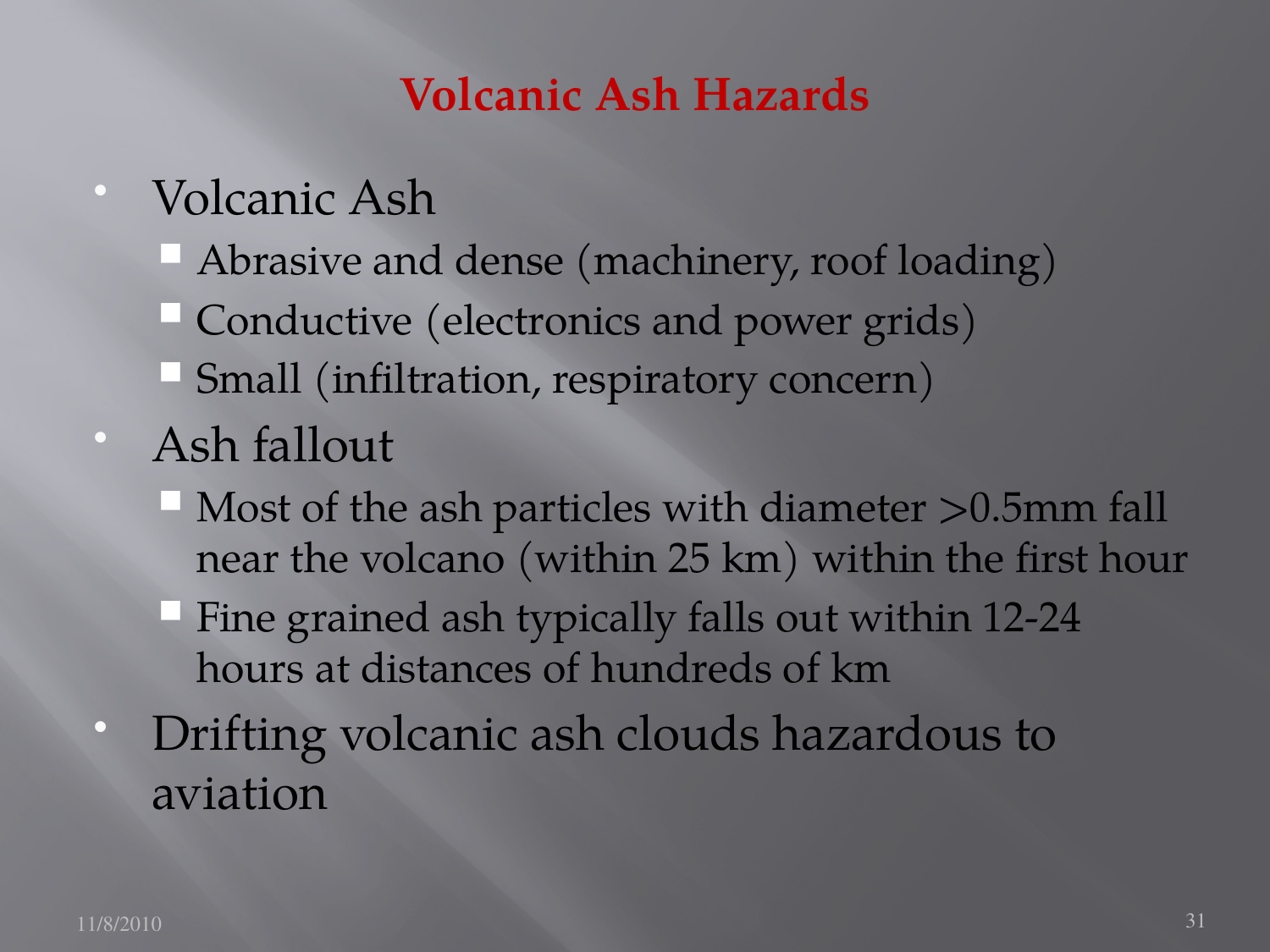

# Volcanic Ash Hazards
Volcanic Ash
Abrasive and dense (machinery, roof loading)
Conductive (electronics and power grids)
Small (infiltration, respiratory concern)
Ash fallout
Most of the ash particles with diameter >0.5mm fall near the volcano (within 25 km) within the first hour
Fine grained ash typically falls out within 12-24 hours at distances of hundreds of km
Drifting volcanic ash clouds hazardous to aviation

11/8/2010
31